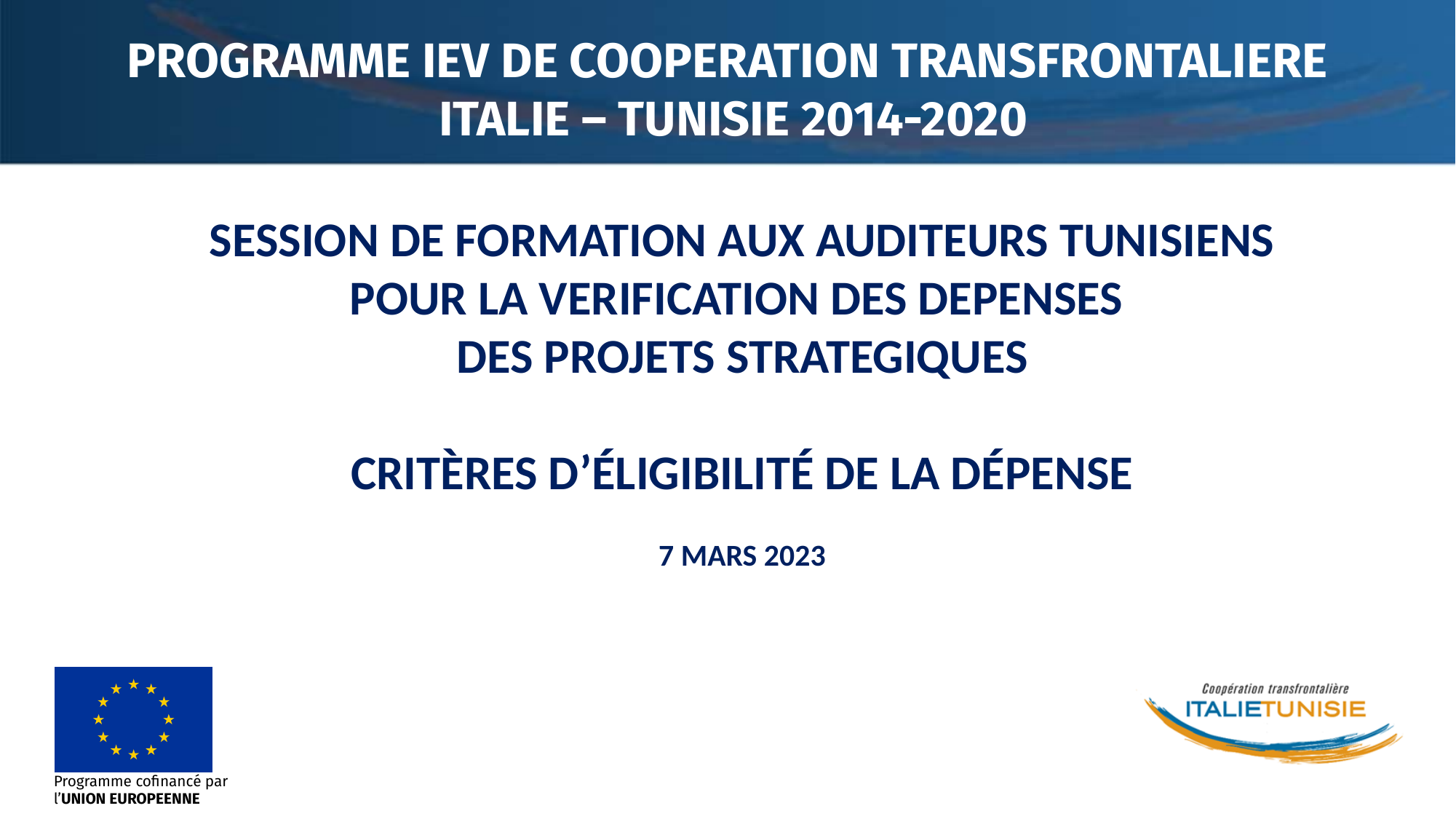

PROGRAMME IEV DE COOPERATION TRANSFRONTALIERE
 ITALIE – TUNISIE 2014-2020
SESSION DE FORMATION AUX AUDITEURS TUNISIENS
POUR LA VERIFICATION DES DEPENSES
DES PROJETS STRATEGIQUES

Critères d’éligibilité de la dépense

7 mars 2023